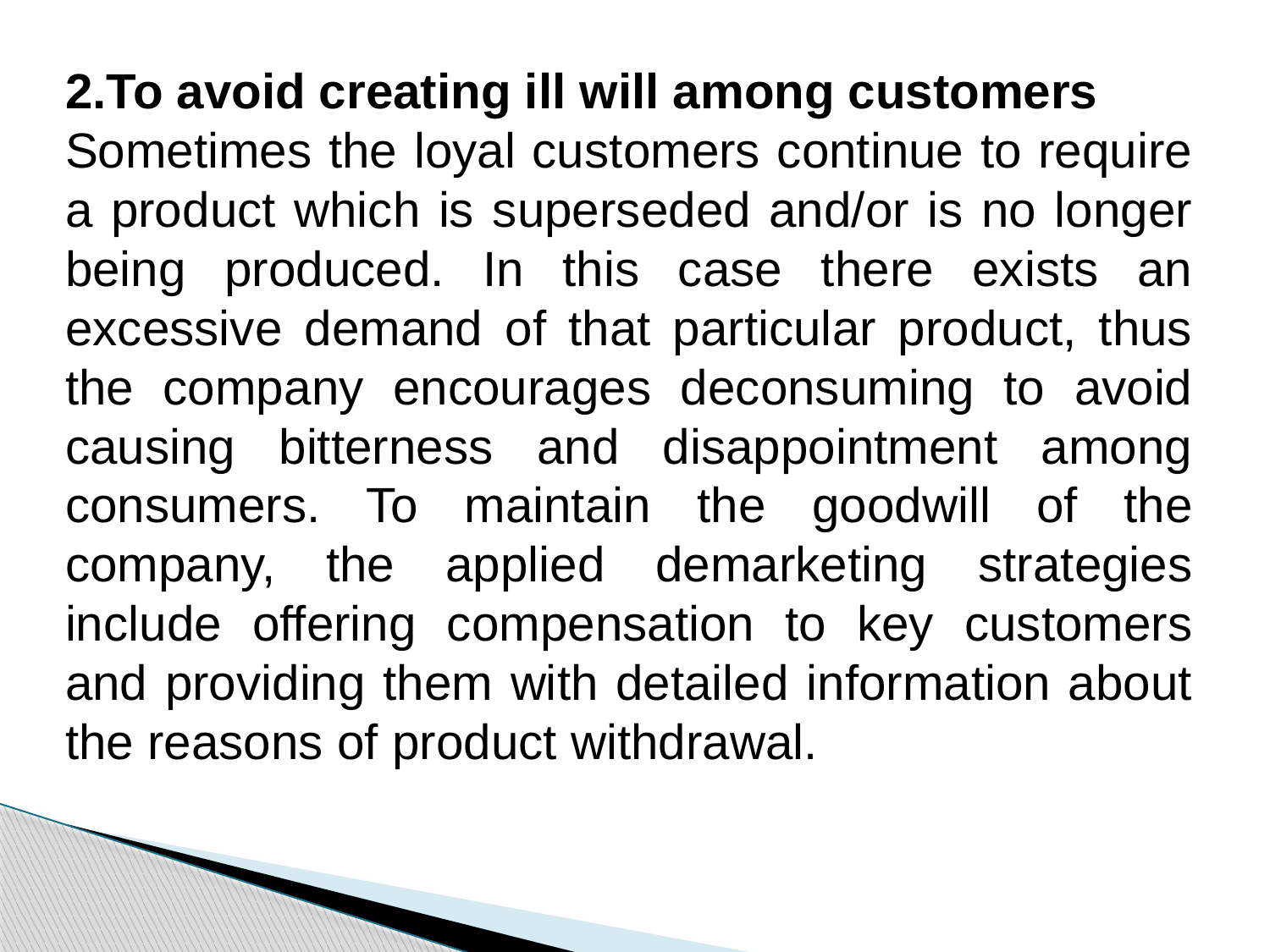

2.To avoid creating ill will among customers
Sometimes the loyal customers continue to require a product which is superseded and/or is no longer being produced. In this case there exists an excessive demand of that particular product, thus the company encourages deconsuming to avoid causing bitterness and disappointment among consumers. To maintain the goodwill of the company, the applied demarketing strategies include offering compensation to key customers and providing them with detailed information about the reasons of product withdrawal.